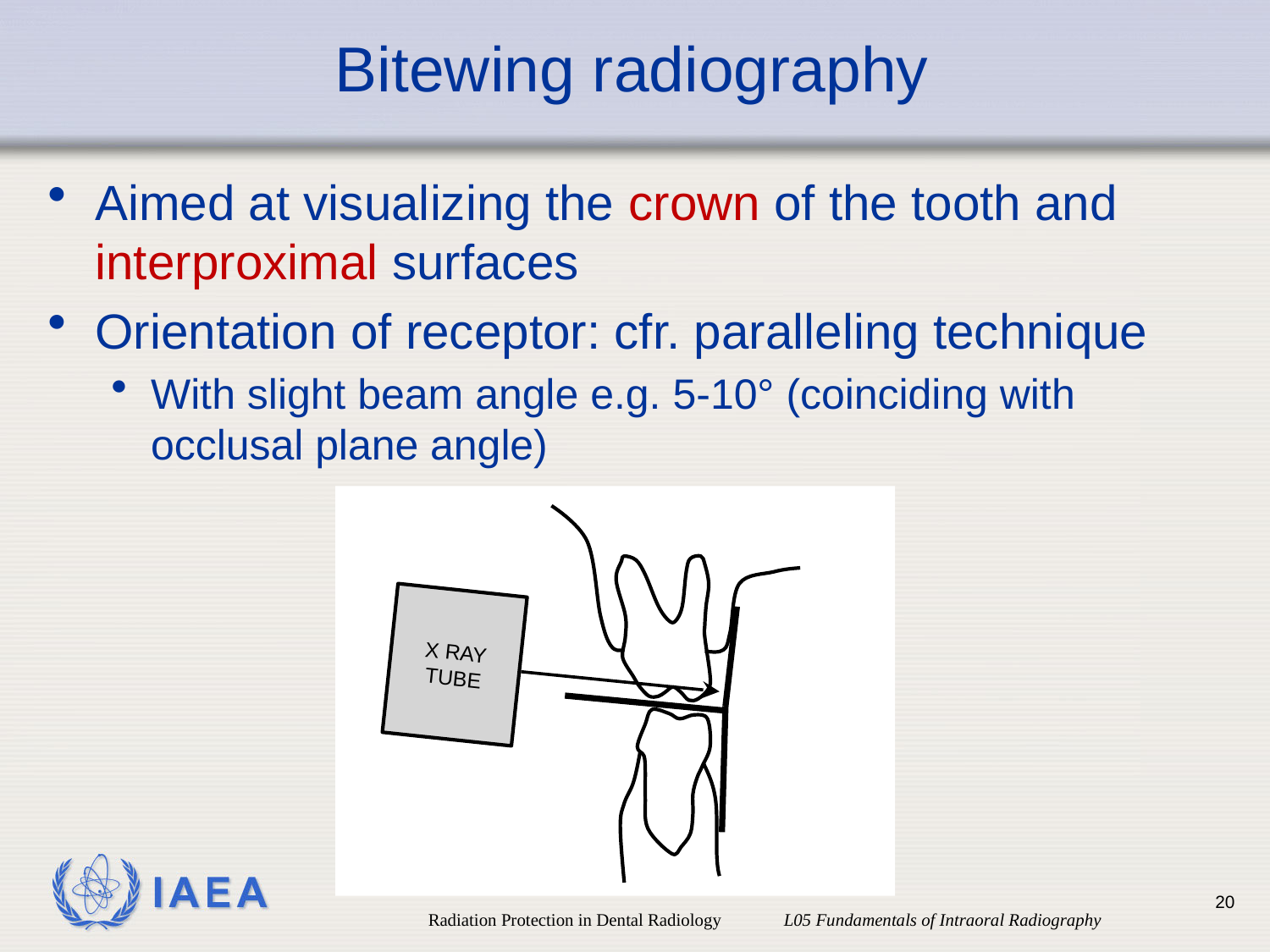

# Bitewing radiography
Aimed at visualizing the crown of the tooth and interproximal surfaces
Orientation of receptor: cfr. paralleling technique
With slight beam angle e.g. 5-10° (coinciding with occlusal plane angle)

X RAY TUBE

20
Radiation Protection in Dental Radiology              L05 Fundamentals of Intraoral Radiography